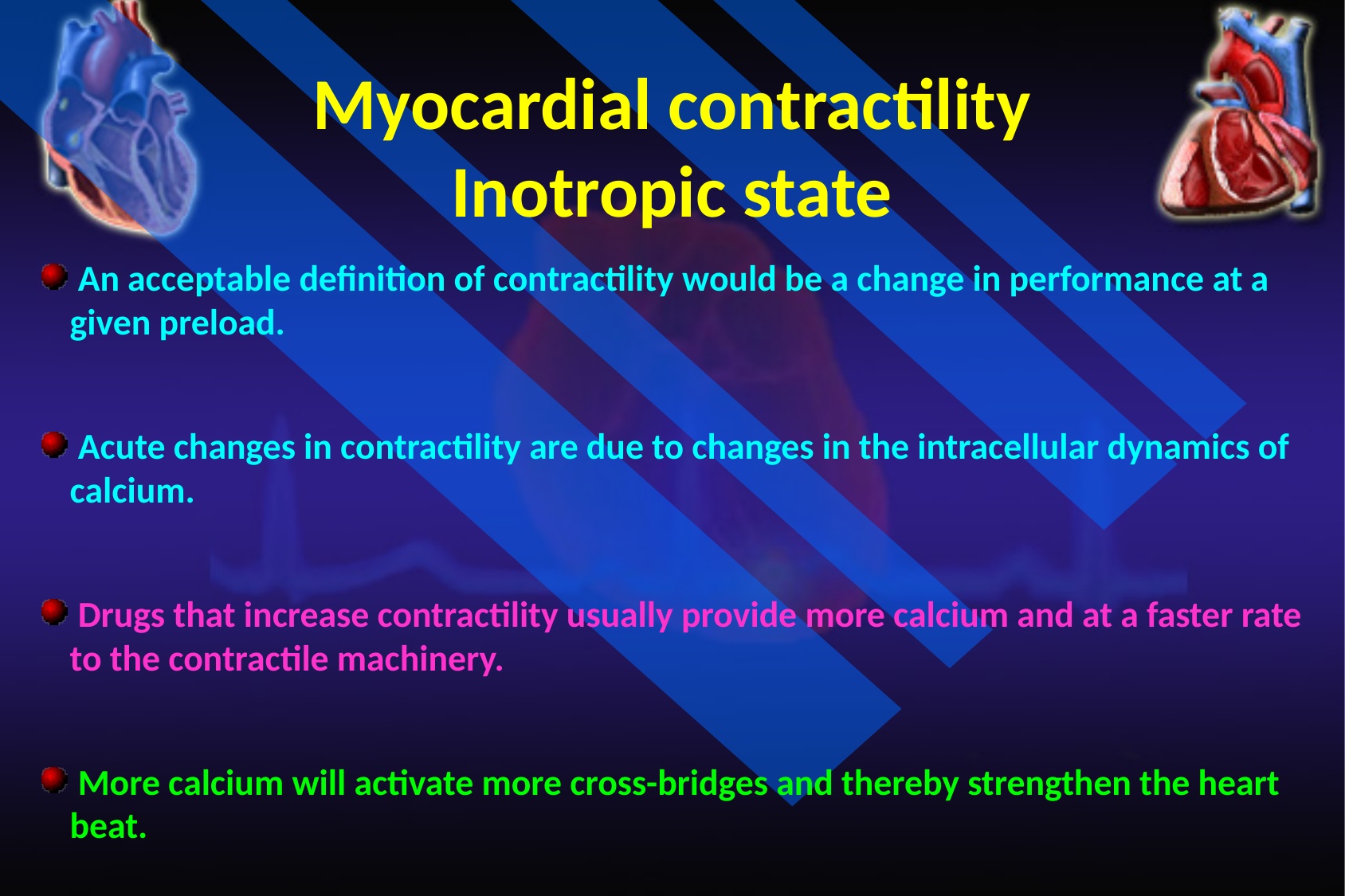

Myocardial contractility
Inotropic state
 An acceptable definition of contractility would be a change in performance at a given preload.

 Acute changes in contractility are due to changes in the intracellular dynamics of calcium.

 Drugs that increase contractility usually provide more calcium and at a faster rate to the contractile machinery.

 More calcium will activate more cross-bridges and thereby strengthen the heart beat.